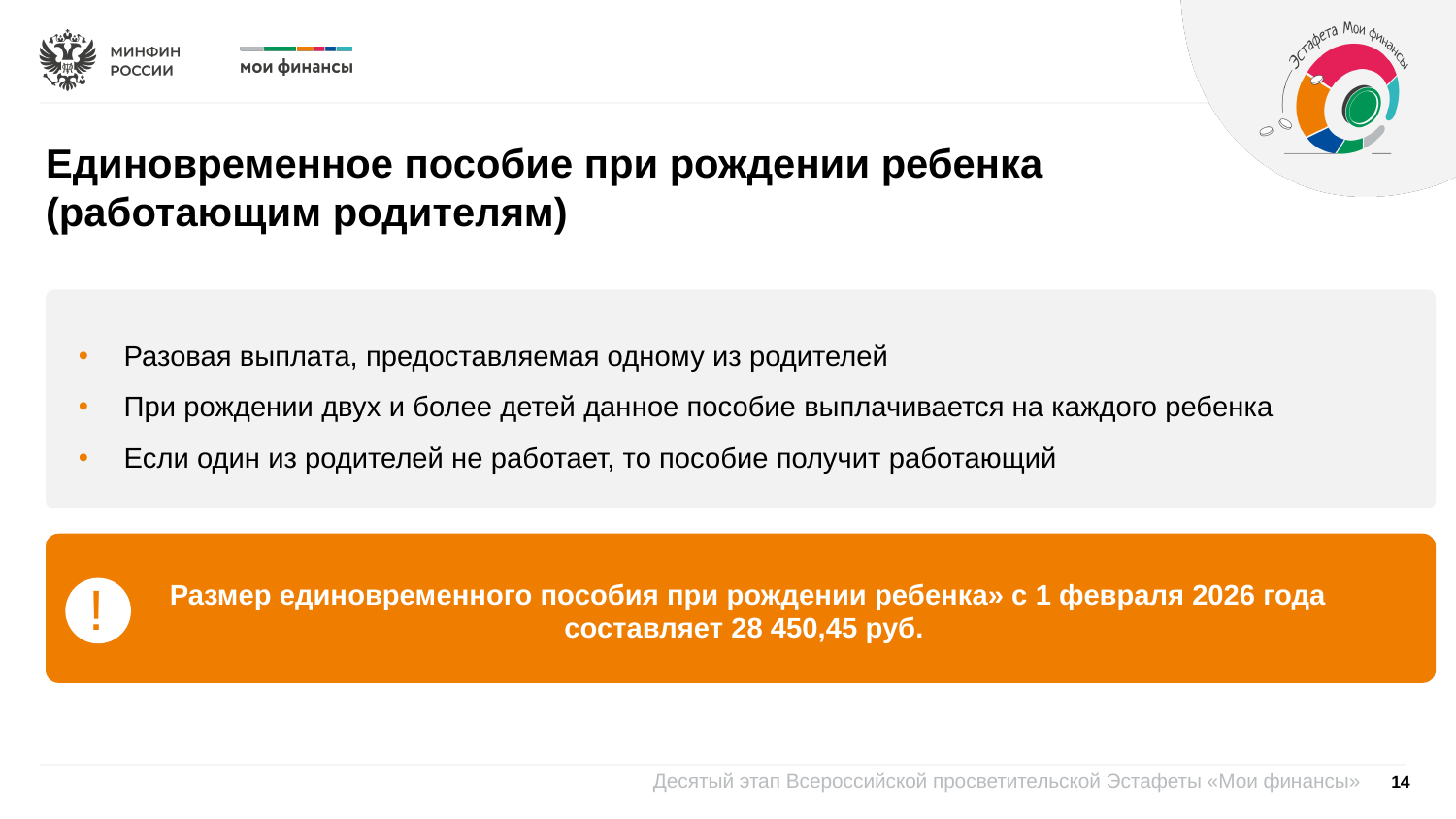

Единовременное пособие при рождении ребенка (работающим родителям)

Разовая выплата, предоставляемая одному из родителей
При рождении двух и более детей данное пособие выплачивается на каждого ребенка
Если один из родителей не работает, то пособие получит работающий

!

Размер единовременного пособия при рождении ребенка» с 1 февраля 2026 года составляет 28 450,45 руб.
14